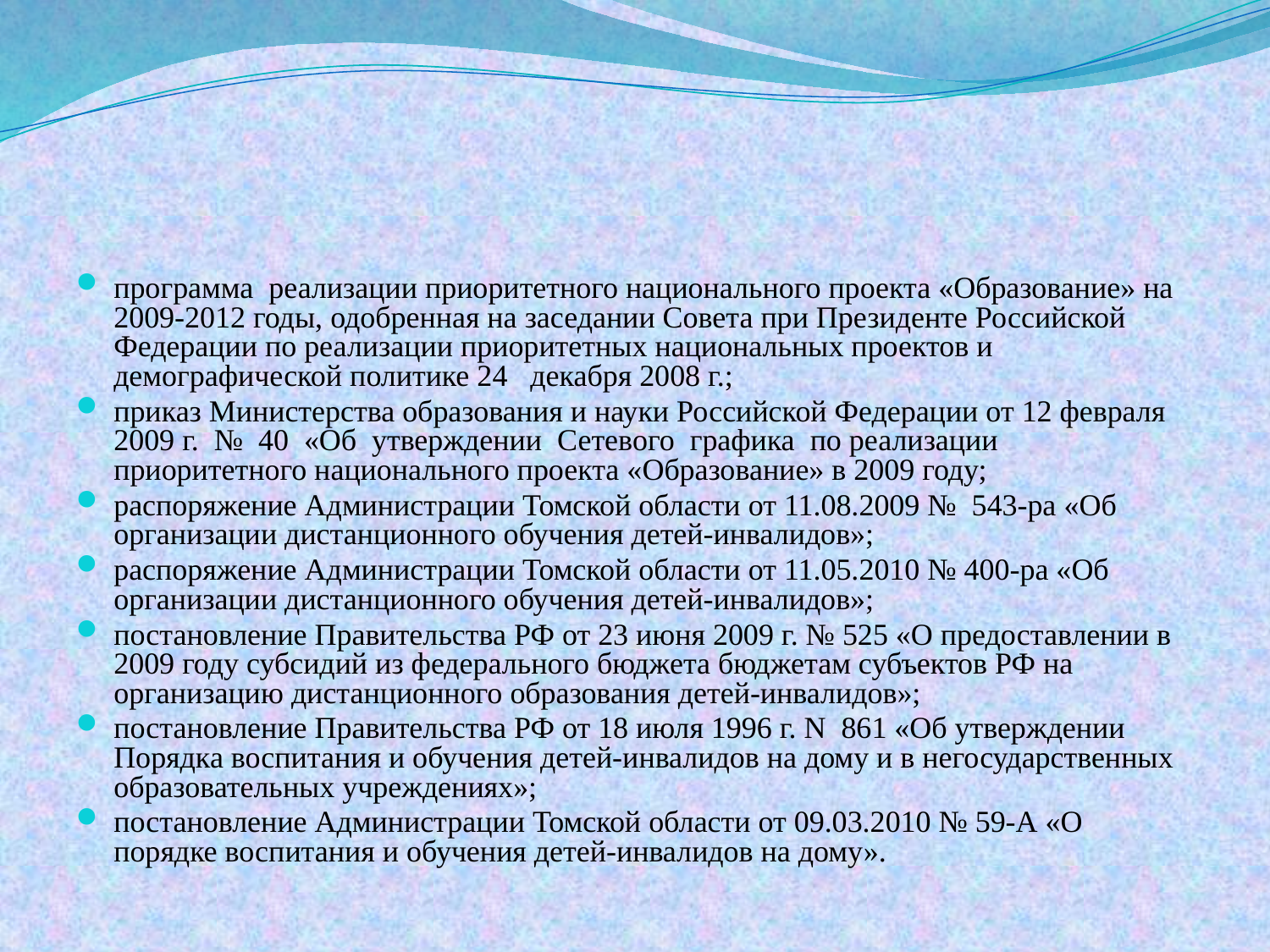

#
программа  реализации приоритетного национального проекта «Образование» на 2009-2012 годы, одобренная на заседании Совета при Президенте Российской Федерации по реализации приоритетных национальных проектов и демографической политике 24   декабря 2008 г.;
приказ Министерства образования и науки Российской Федерации от 12 февраля  2009 г.  №  40  «Об  утверждении  Сетевого  графика  по реализации приоритетного национального проекта «Образование» в 2009 году;
распоряжение Администрации Томской области от 11.08.2009 №  543‑ра «Об организации дистанционного обучения детей-инвалидов»;
распоряжение Администрации Томской области от 11.05.2010 № 400‑ра «Об организации дистанционного обучения детей-инвалидов»;
постановление Правительства РФ от 23 июня 2009 г. № 525 «О предоставлении в 2009 году субсидий из федерального бюджета бюджетам субъектов РФ на организацию дистанционного образования детей-инвалидов»;
постановление Правительства РФ от 18 июля 1996 г. N  861 «Об утверждении Порядка воспитания и обучения детей-инвалидов на дому и в негосударственных образовательных учреждениях»;
постановление Администрации Томской области от 09.03.2010 № 59-А «О порядке воспитания и обучения детей-инвалидов на дому».